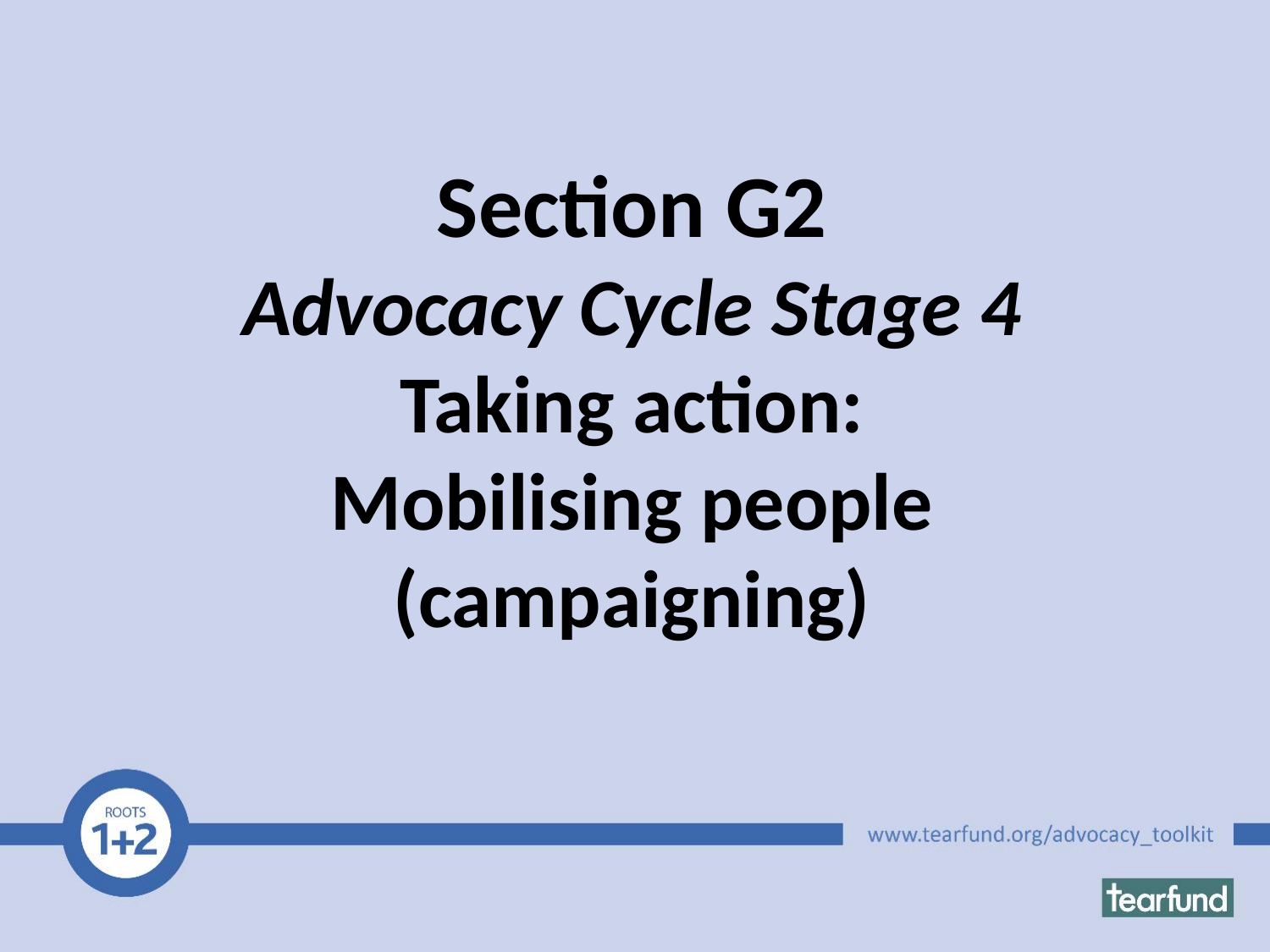

# Section G2 Advocacy Cycle Stage 4 Taking action: Mobilising people (campaigning)